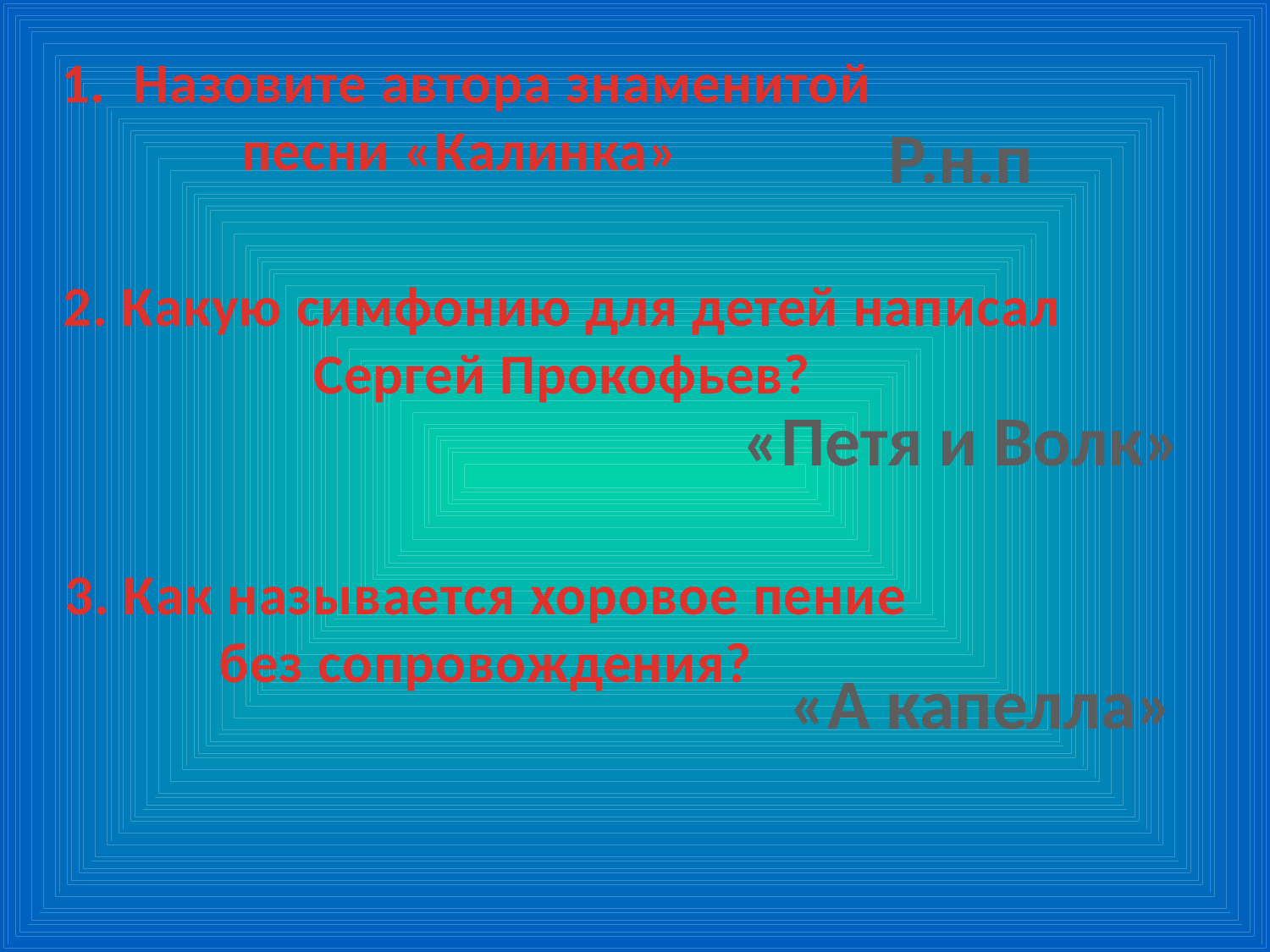

Назовите автора знаменитой
 песни «Калинка»
Р.н.п
2. Какую симфонию для детей написал
Сергей Прокофьев?
«Петя и Волк»
3. Как называется хоровое пение
без сопровождения?
«А капелла»